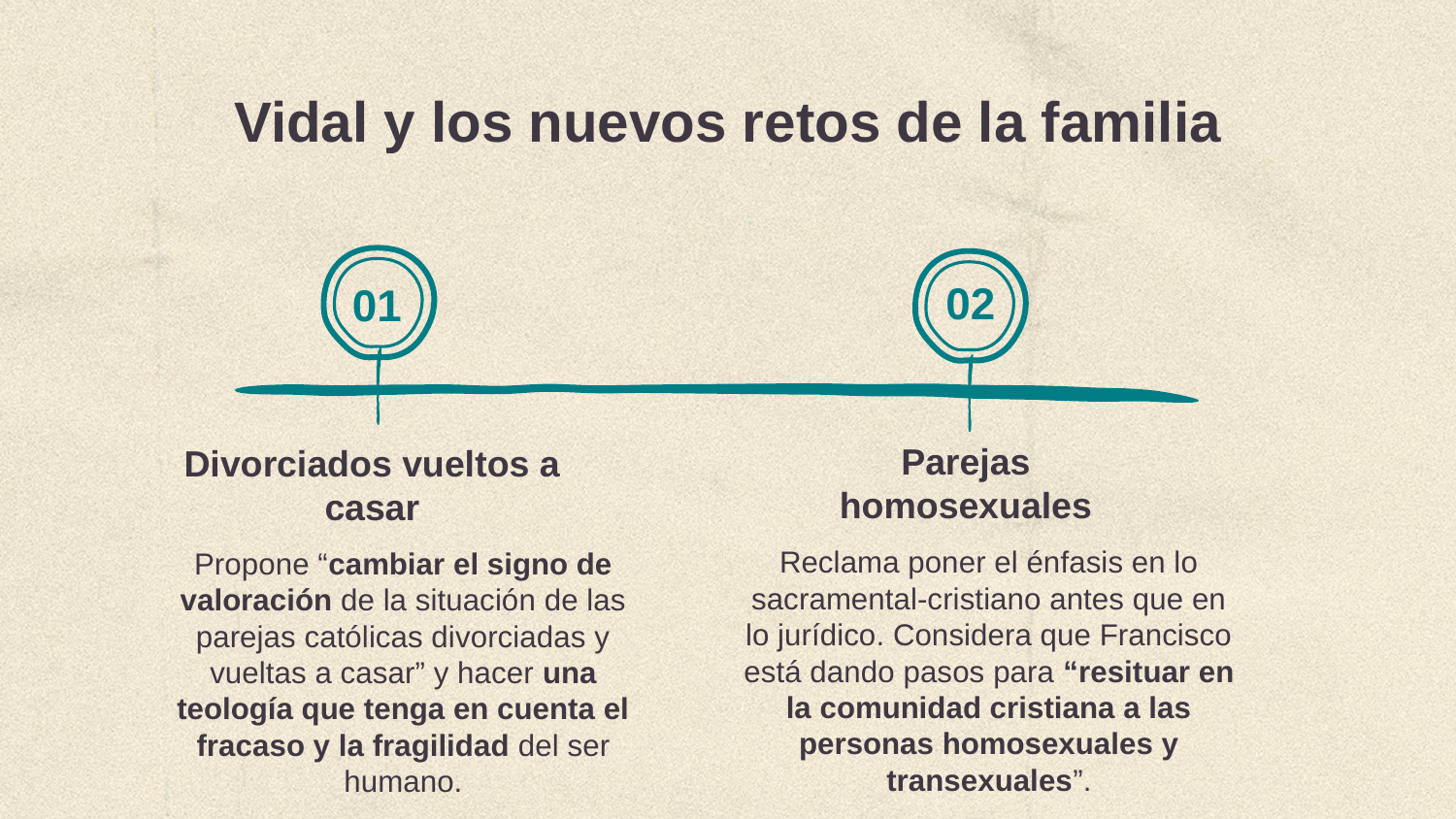

# Vidal y los nuevos retos de la familia

02
01

Parejas homosexuales
Divorciados vueltos a casar
Reclama poner el énfasis en lo sacramental-cristiano antes que en lo jurídico. Considera que Francisco está dando pasos para “resituar en la comunidad cristiana a las personas homosexuales y transexuales”.
Propone “cambiar el signo de valoración de la situación de las parejas católicas divorciadas y vueltas a casar” y hacer una teología que tenga en cuenta el fracaso y la fragilidad del ser humano.